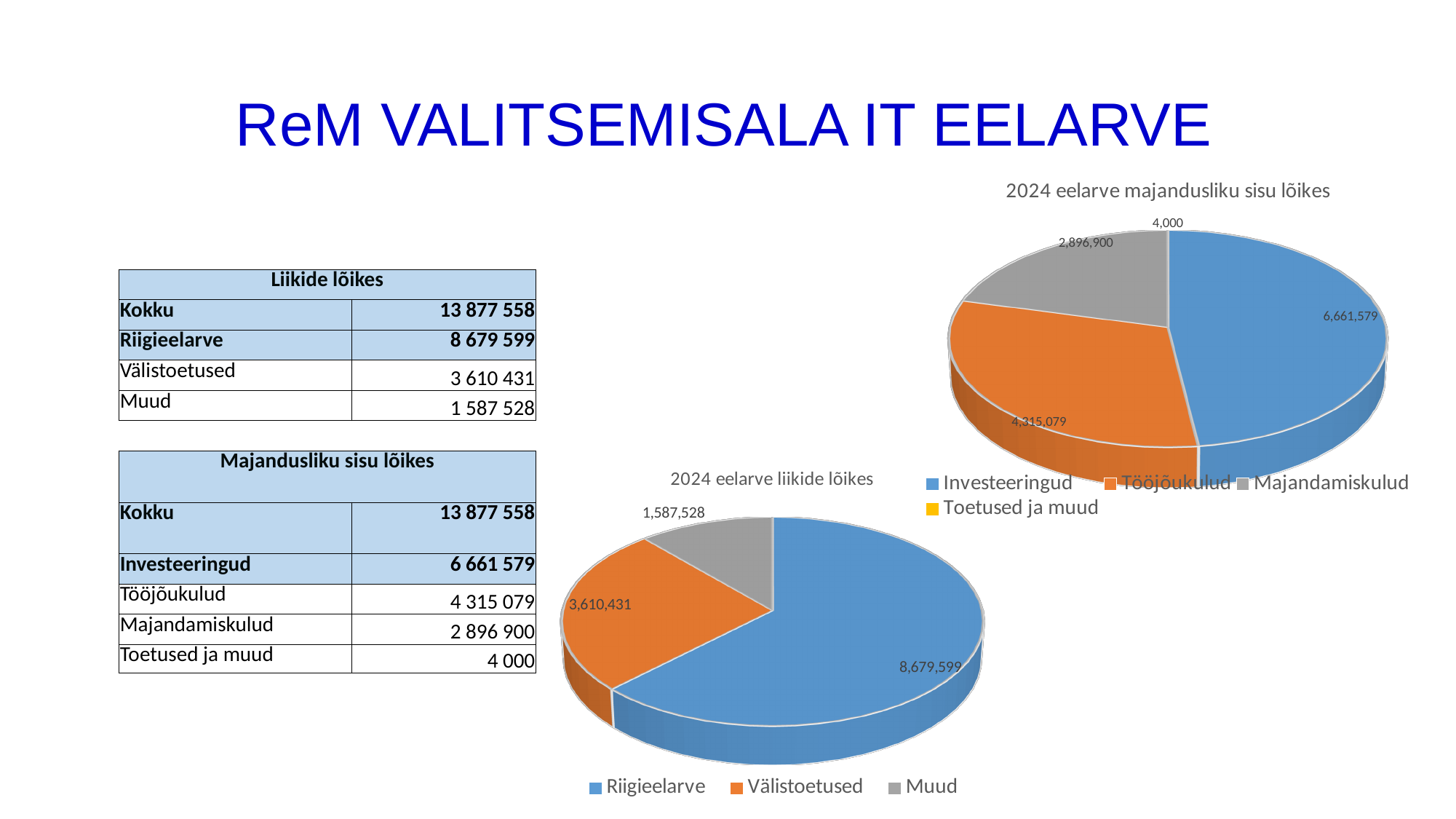

# ReM VALITSEMISALA IT EELARVE

[unsupported chart]

| Liikide lõikes​ |  |
| --- | --- |
| Kokku | 13 877 558 |
| Riigieelarve​ | 8 679 599 |
| Välistoetused​ | 3 610 431 |
| Muud​ | 1 587 528 |
|  |  |
| Majandusliku sisu lõikes​ |  |
| Kokku | 13 877 558 |
| Investeeringud​ | 6 661 579 |
| Tööjõukulud | 4 315 079 |
| ​Majandamiskulud​ | 2 896 900 |
| ​Toetused ja muud | 4 000 |

[unsupported chart]